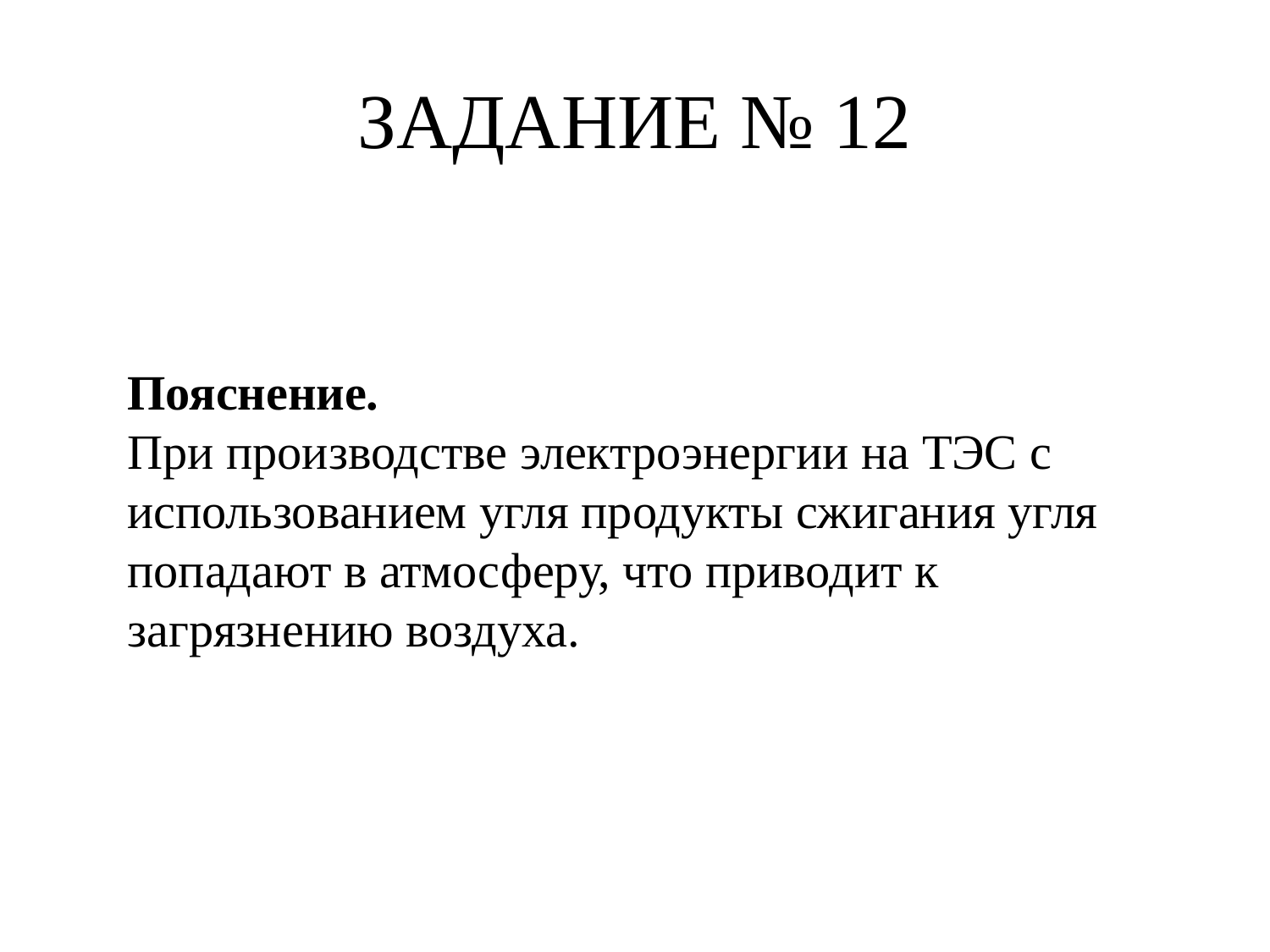

# ЗАДАНИЕ № 12

Пояснение.
При производстве электроэнергии на ТЭС с использованием угля продукты сжигания угля попадают в атмосферу, что приводит к загрязнению воздуха.